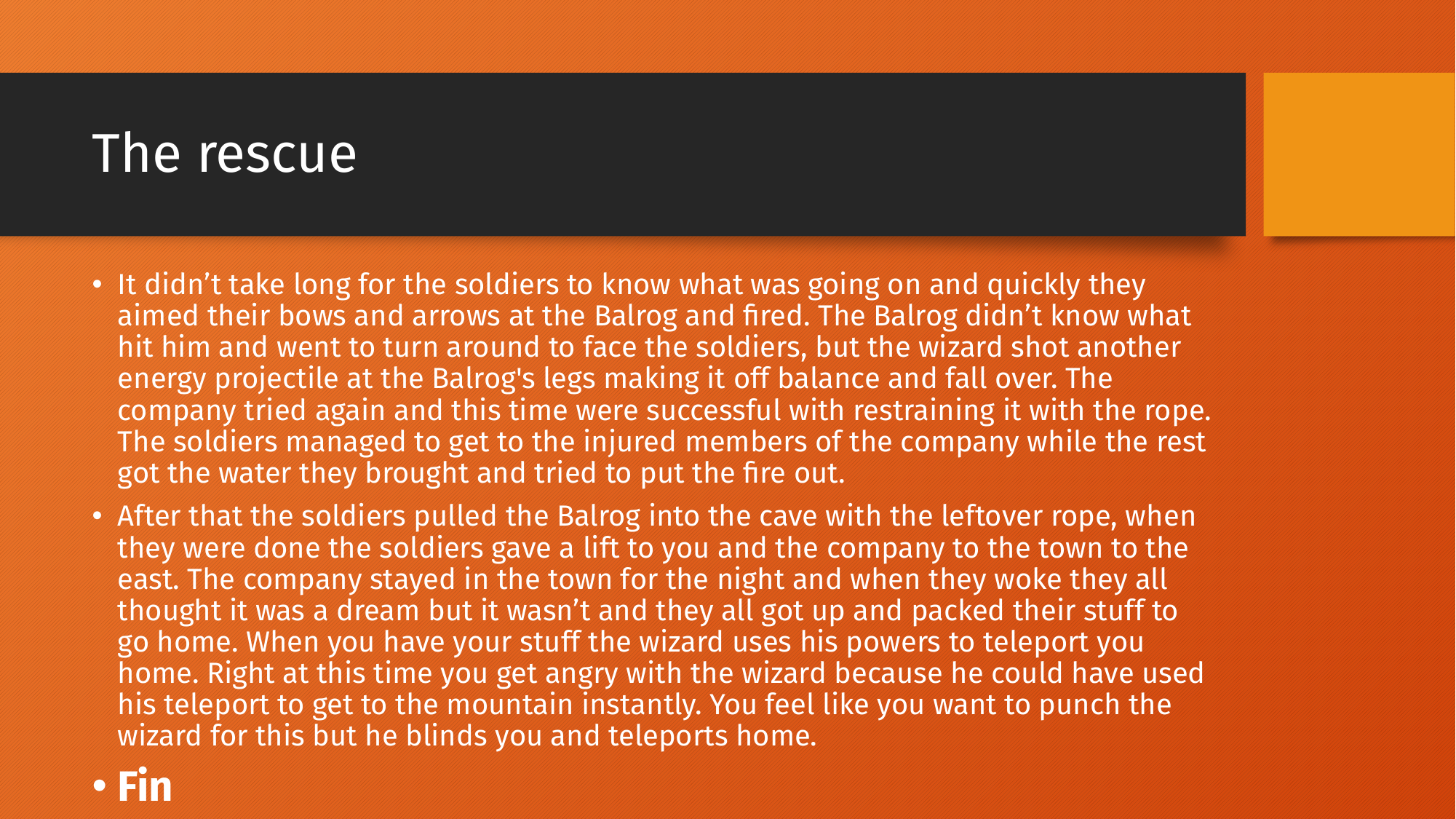

# The rescue
It didn’t take long for the soldiers to know what was going on and quickly they aimed their bows and arrows at the Balrog and fired. The Balrog didn’t know what hit him and went to turn around to face the soldiers, but the wizard shot another energy projectile at the Balrog's legs making it off balance and fall over. The company tried again and this time were successful with restraining it with the rope. The soldiers managed to get to the injured members of the company while the rest got the water they brought and tried to put the fire out.
After that the soldiers pulled the Balrog into the cave with the leftover rope, when they were done the soldiers gave a lift to you and the company to the town to the east. The company stayed in the town for the night and when they woke they all thought it was a dream but it wasn’t and they all got up and packed their stuff to go home. When you have your stuff the wizard uses his powers to teleport you home. Right at this time you get angry with the wizard because he could have used his teleport to get to the mountain instantly. You feel like you want to punch the wizard for this but he blinds you and teleports home.
Fin